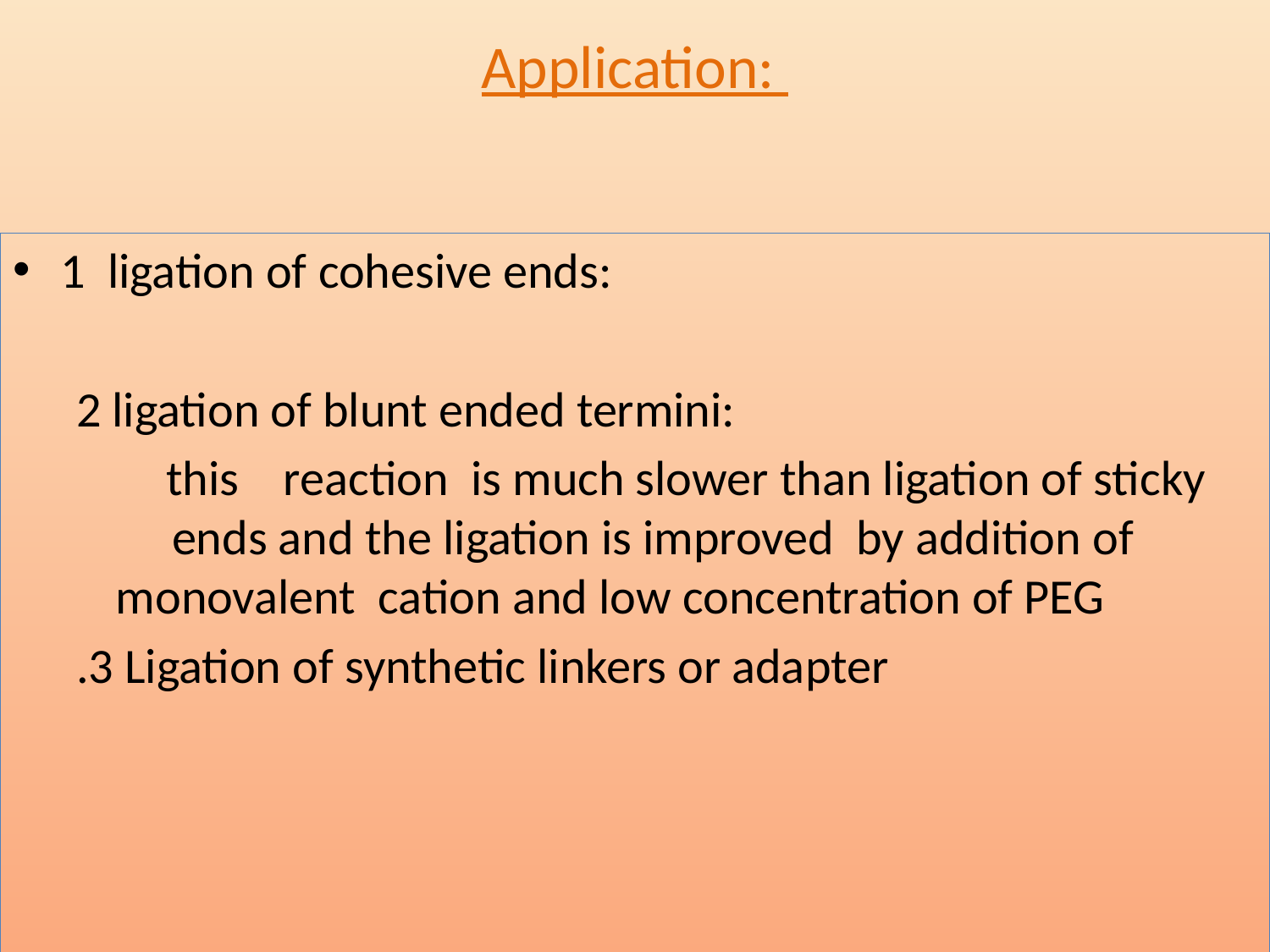

# Application:
1  ligation of cohesive ends:

2 ligation of blunt ended termini:
        this    reaction  is much slower than ligation of sticky          ends and the ligation is improved  by addition of monovalent  cation and low concentration of PEG
.3 Ligation of synthetic linkers or adapter